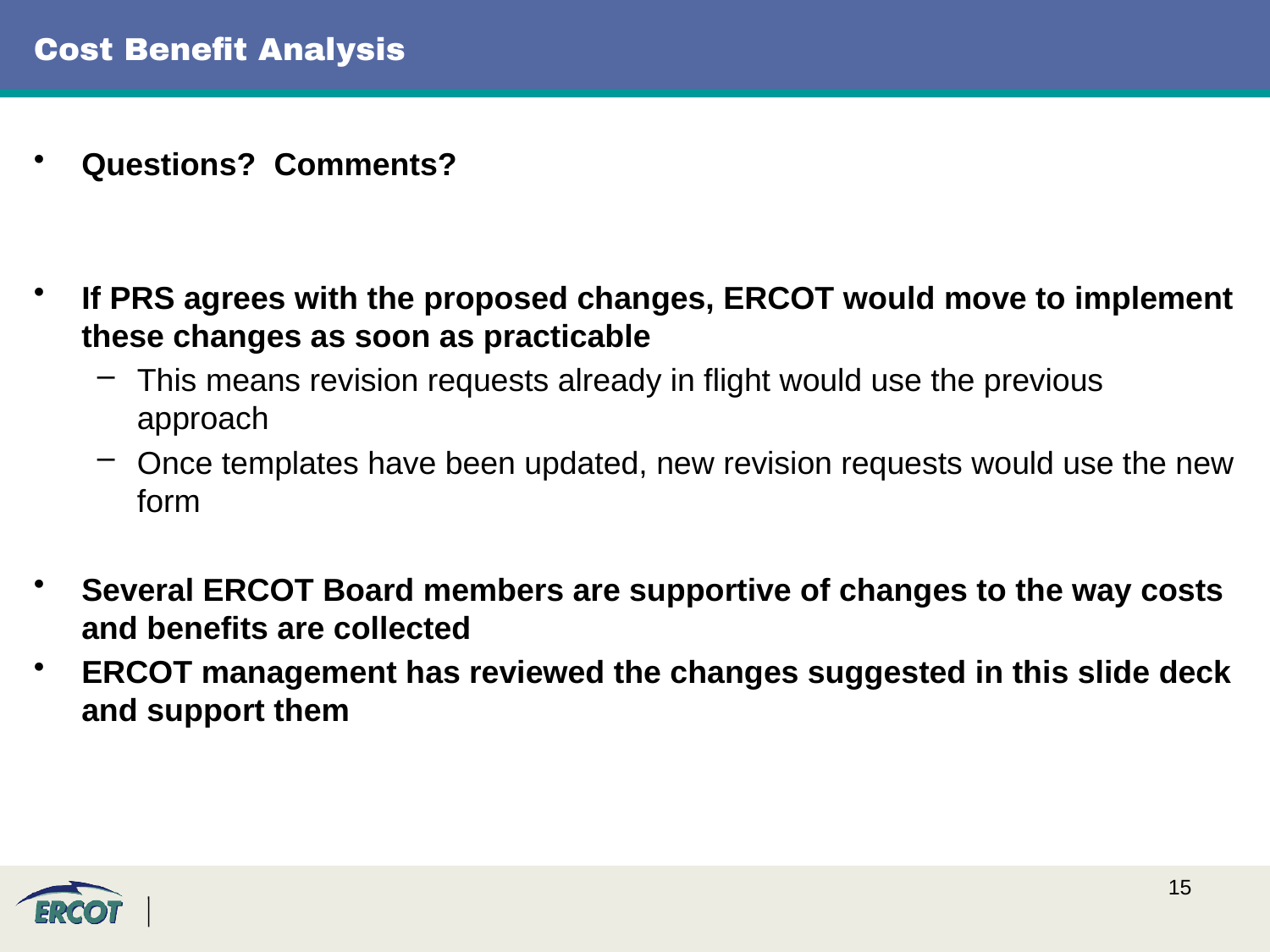

# Cost Benefit Analysis
Questions?  Comments?

If PRS agrees with the proposed changes, ERCOT would move to implement these changes as soon as practicable
This means revision requests already in flight would use the previous approach
Once templates have been updated, new revision requests would use the new form

Several ERCOT Board members are supportive of changes to the way costs and benefits are collected
ERCOT management has reviewed the changes suggested in this slide deck and support them